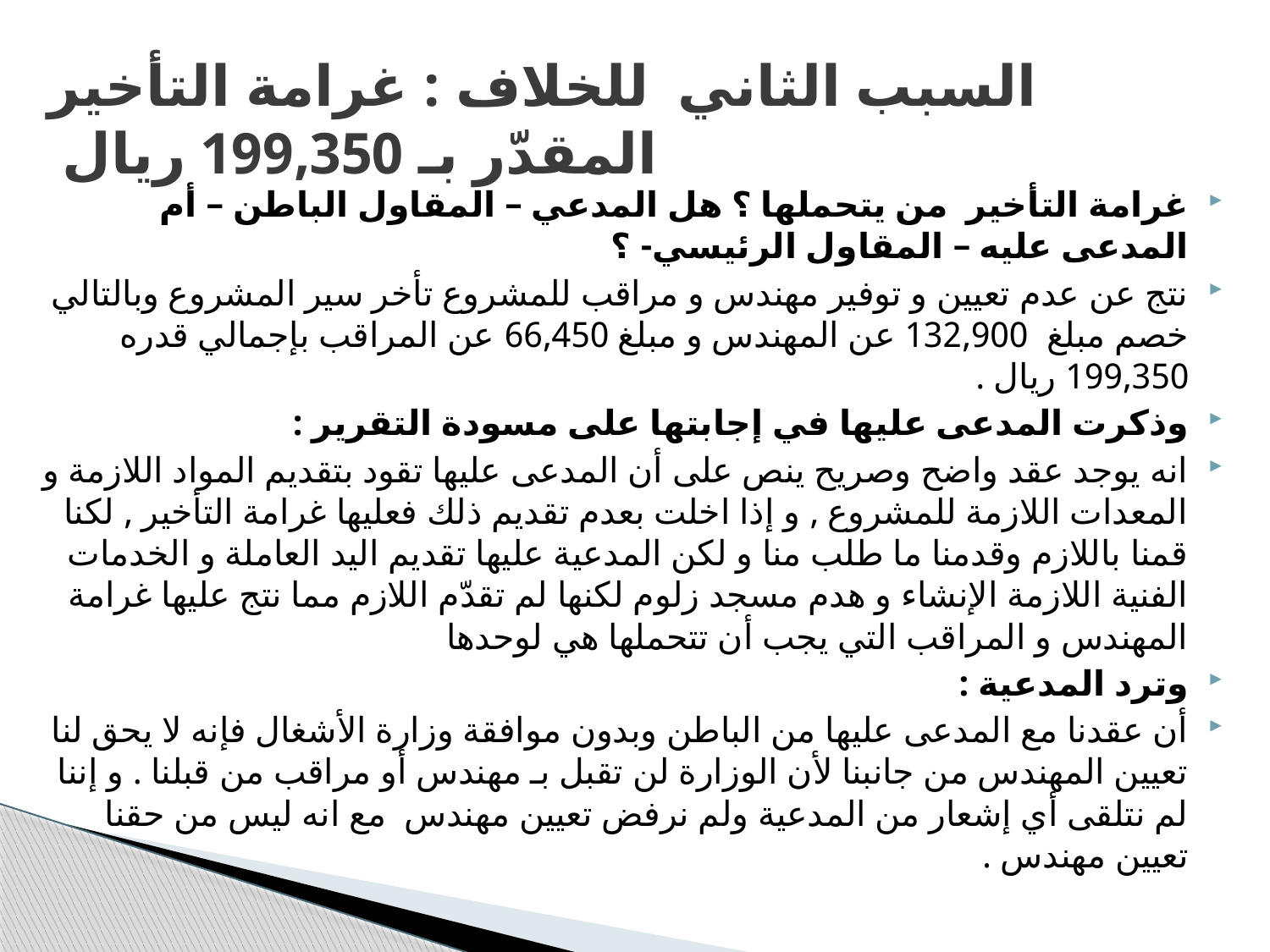

# السبب الثاني  للخلاف : غرامة التأخير المقدّر بـ 199,350 ريال
غرامة التأخير  من يتحملها ؟ هل المدعي – المقاول الباطن – أم المدعى عليه – المقاول الرئيسي- ؟
نتج عن عدم تعيين و توفير مهندس و مراقب للمشروع تأخر سير المشروع وبالتالي خصم مبلغ  132,900 عن المهندس و مبلغ 66,450 عن المراقب بإجمالي قدره 199,350 ريال .
وذكرت المدعى عليها في إجابتها على مسودة التقرير :
انه يوجد عقد واضح وصريح ينص على أن المدعى عليها تقود بتقديم المواد اللازمة و المعدات اللازمة للمشروع , و إذا اخلت بعدم تقديم ذلك فعليها غرامة التأخير , لكنا قمنا باللازم وقدمنا ما طلب منا و لكن المدعية عليها تقديم اليد العاملة و الخدمات الفنية اللازمة الإنشاء و هدم مسجد زلوم لكنها لم تقدّم اللازم مما نتج عليها غرامة المهندس و المراقب التي يجب أن تتحملها هي لوحدها
وترد المدعية :
أن عقدنا مع المدعى عليها من الباطن وبدون موافقة وزارة الأشغال فإنه لا يحق لنا تعيين المهندس من جانبنا لأن الوزارة لن تقبل بـ مهندس أو مراقب من قبلنا . و إننا لم نتلقى أي إشعار من المدعية ولم نرفض تعيين مهندس  مع انه ليس من حقنا تعيين مهندس .